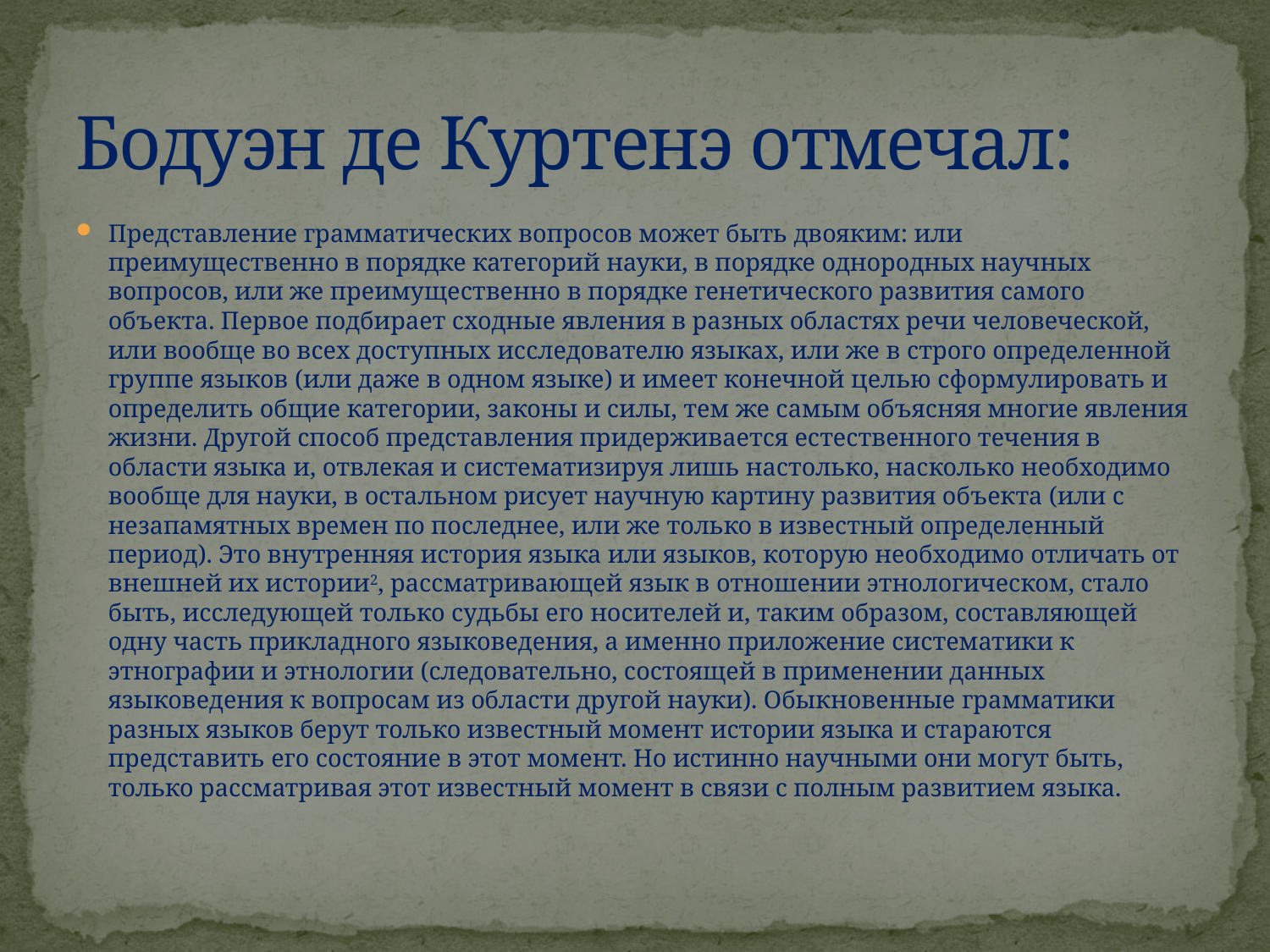

# Бодуэн де Куртенэ отмечал:
Представление грамматических вопросов может быть двояким: или преимущественно в порядке категорий науки, в порядке однородных научных вопросов, или же преимущественно в порядке генетического развития самого объекта. Первое подбирает сходные явления в разных областях речи человеческой, или вообще во всех доступных исследователю языках, или же в строго определенной группе языков (или даже в одном языке) и имеет конечной целью сформулировать и определить общие категории, законы и силы, тем же самым объясняя многие явления жизни. Другой способ представления придерживается естественного течения в области языка и, отвлекая и систематизируя лишь настолько, насколько необходимо вообще для науки, в остальном рисует научную картину развития объекта (или с незапамятных времен по последнее, или же только в известный определенный период). Это внутренняя история языка или языков, которую необходимо отличать от внешней их истории2, рассматривающей язык в отношении этнологическом, стало быть, исследующей только судьбы его носителей и, таким образом, составляющей одну часть прикладного языковедения, а именно приложение систематики к этнографии и этнологии (следовательно, состоящей в применении данных языковедения к вопросам из области другой науки). Обыкновенные грамматики разных языков берут только известный момент истории языка и стараются представить его состояние в этот момент. Но истинно научными они могут быть, только рассматривая этот известный момент в связи с полным развитием языка.